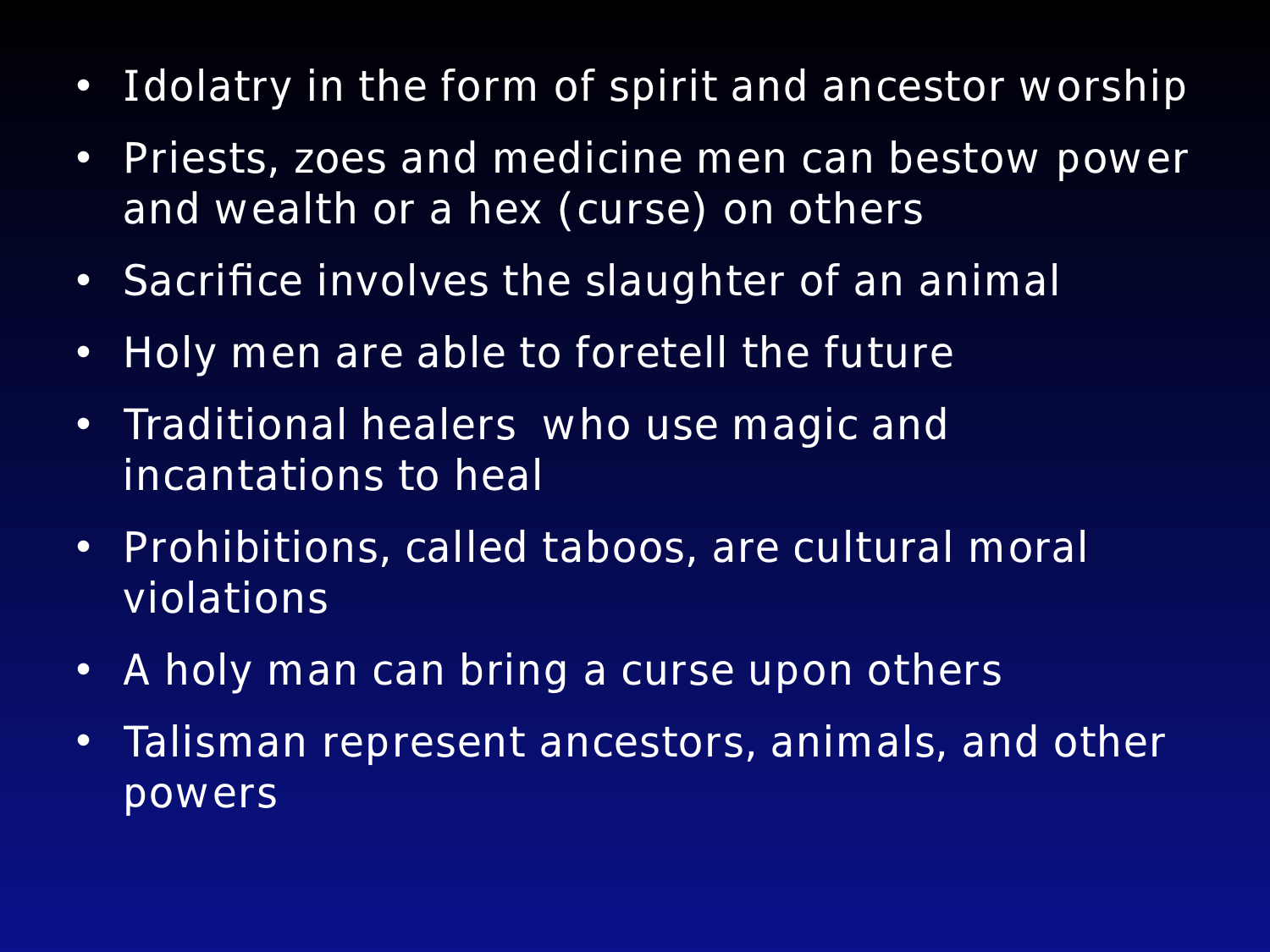

Idolatry in the form of spirit and ancestor worship
Priests, zoes and medicine men can bestow power and wealth or a hex (curse) on others
Sacrifice involves the slaughter of an animal
Holy men are able to foretell the future
Traditional healers  who use magic and incantations to heal
Prohibitions, called taboos, are cultural moral violations
A holy man can bring a curse upon others
Talisman represent ancestors, animals, and other powers